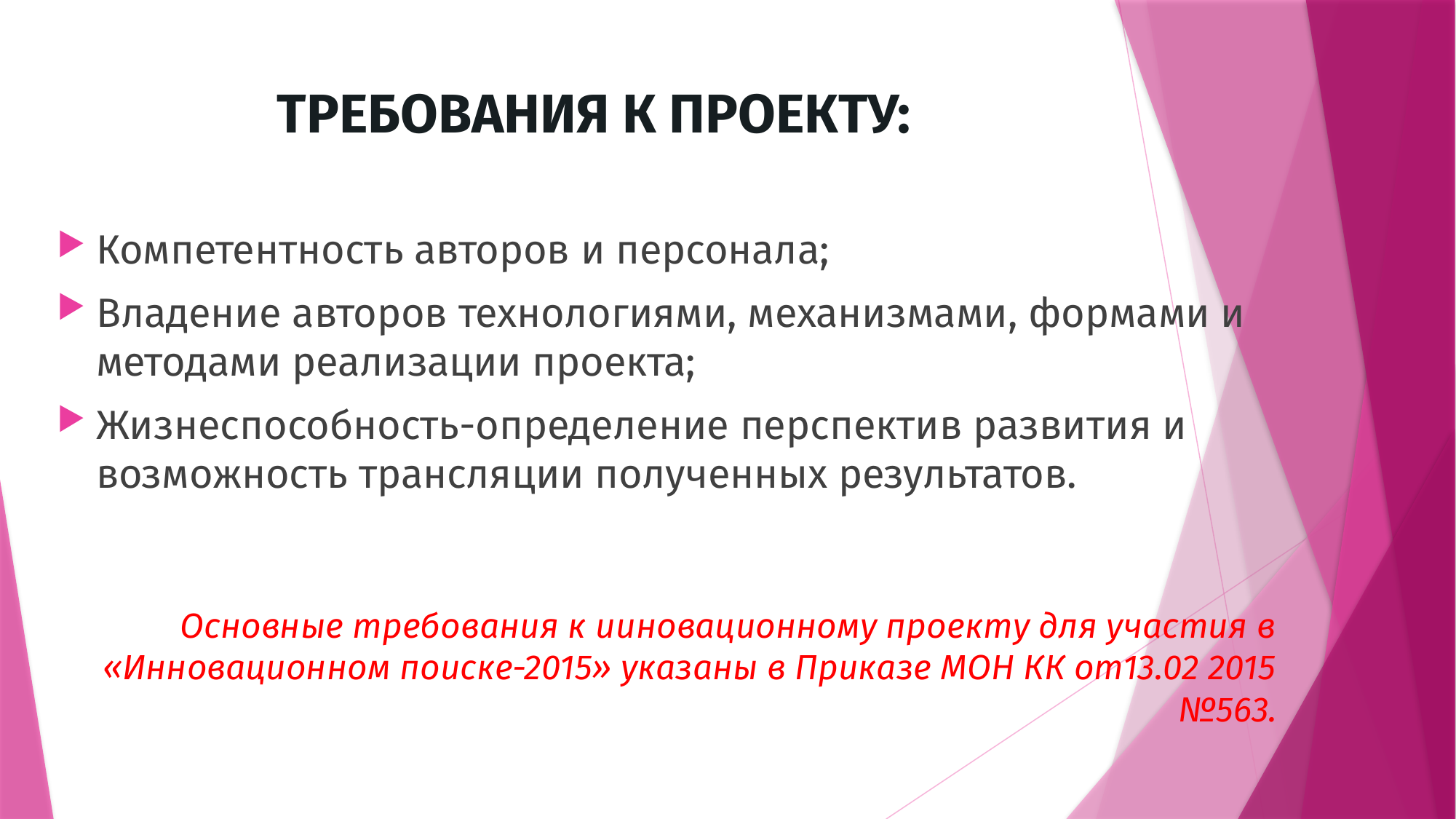

# ТРЕБОВАНИЯ К ПРОЕКТУ:
Компетентность авторов и персонала;
Владение авторов технологиями, механизмами, формами и методами реализации проекта;
Жизнеспособность-определение перспектив развития и возможность трансляции полученных результатов.

Основные требования к ииновационному проекту для участия в «Инновационном поиске-2015» указаны в Приказе МОН КК от13.02 2015 №563.